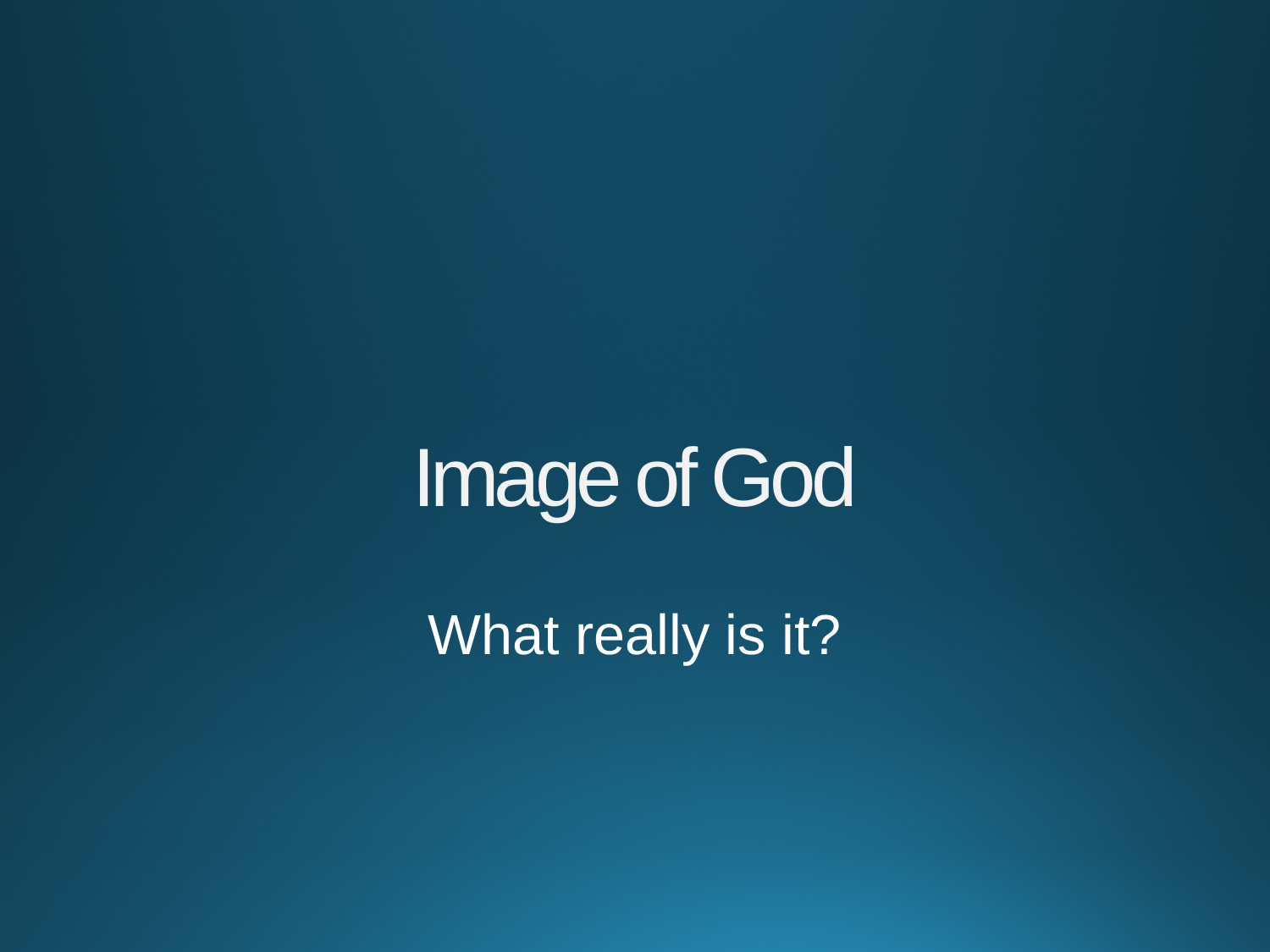

# Image of God
What really is it?